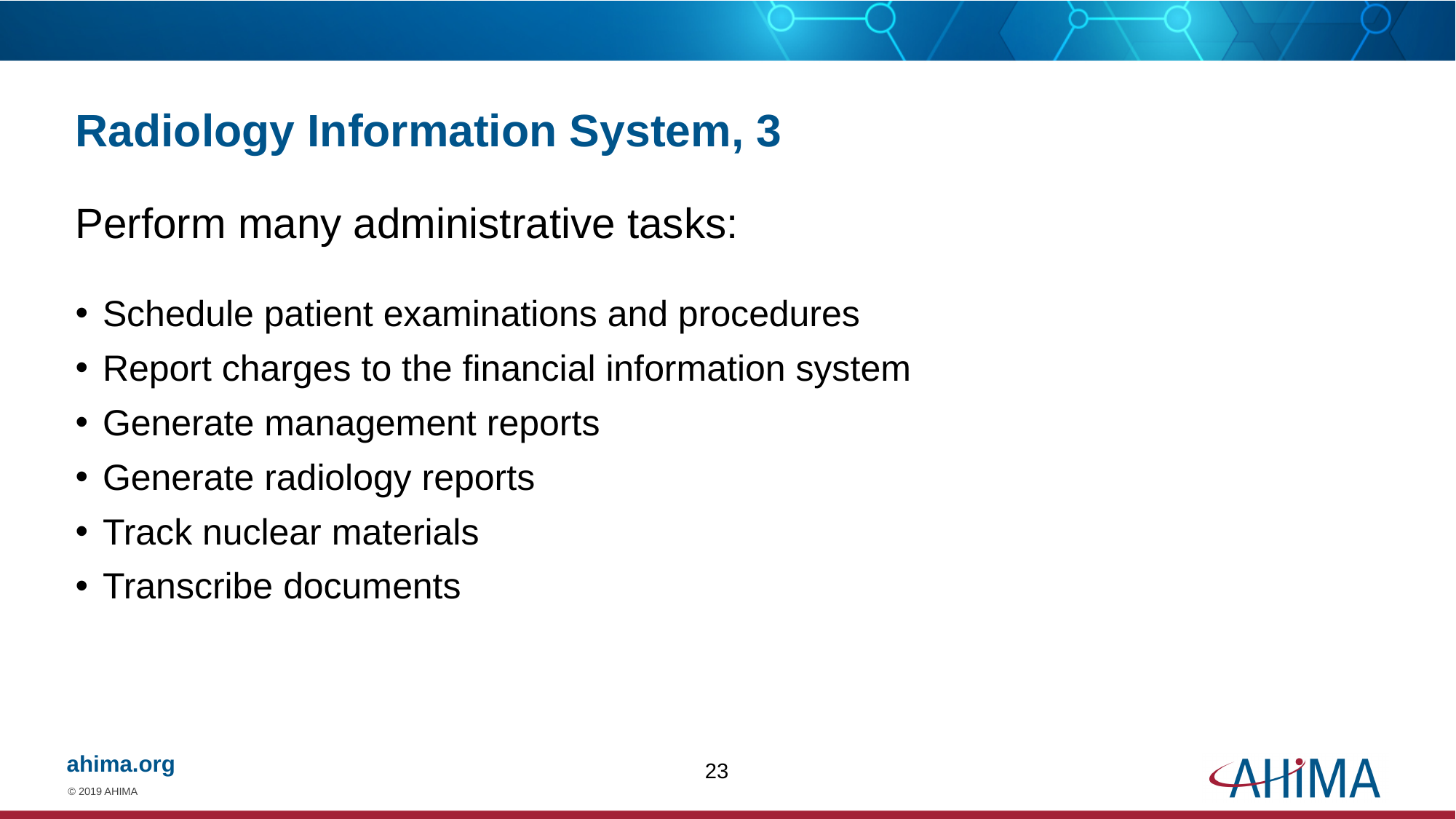

# Radiology Information System, 3
Perform many administrative tasks:

Schedule patient examinations and procedures
Report charges to the financial information system
Generate management reports
Generate radiology reports
Track nuclear materials
Transcribe documents